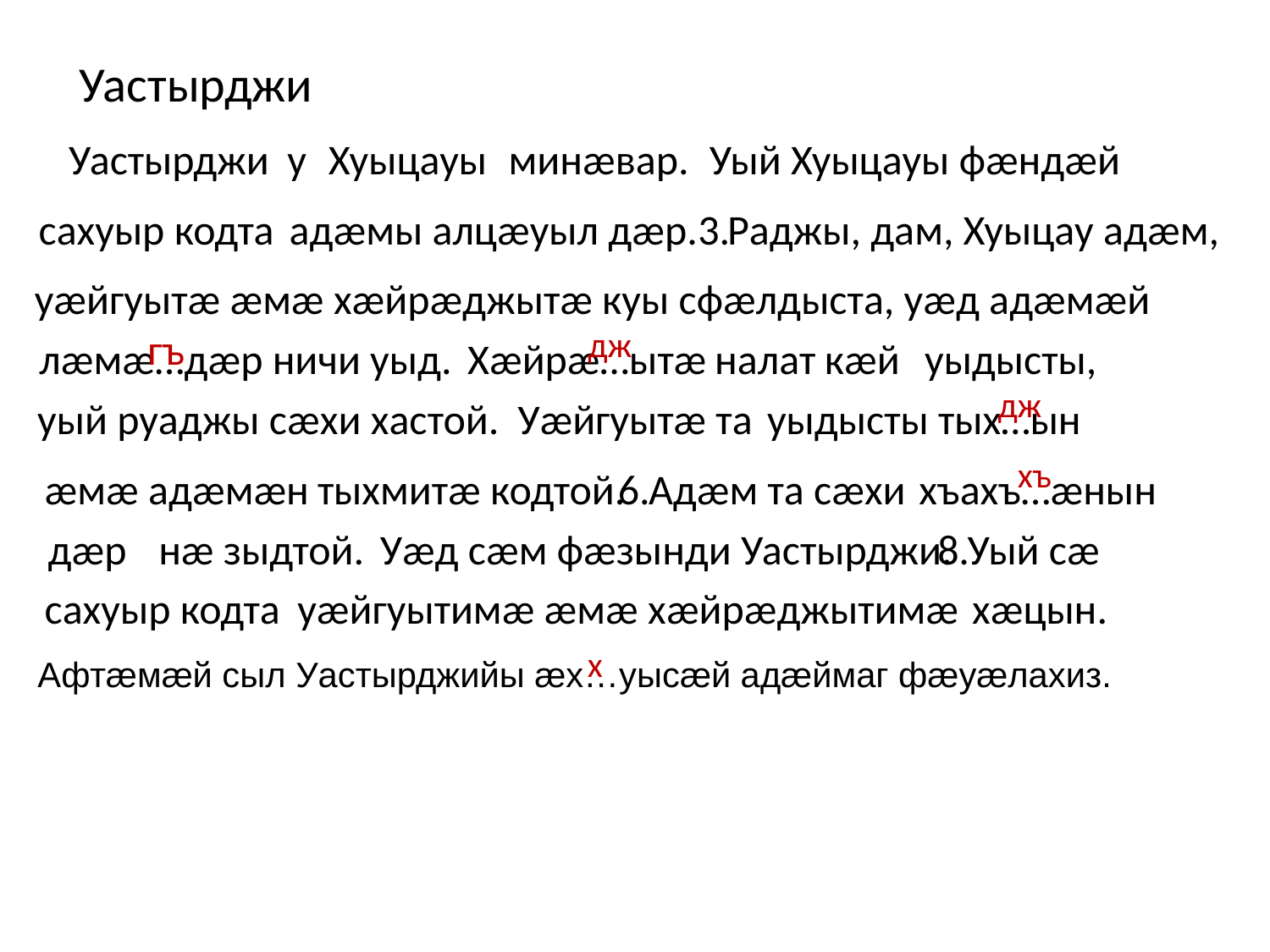

Уастырджи
Уастырджи
у
Хуыцауы
минæвар.
Уый Хуыцауы фæндæй
сахуыр кодта
адæмы алцæуыл дæр.
3.
Раджы, дам, Хуыцау адæм,
 уæйгуытæ æмæ хæйрæджытæ куы сфæлдыста, уæд адæмæй
гъ
дж
лæмæ…дæр ничи уыд.
Хæйрæ…ытæ
 налат
 кæй
 уыдысты,
дж
уый руаджы сæхи хастой.
Уæйгуытæ та
 уыдысты тых…ын
хъ
 æмæ адæмæн
тыхмитæ кодтой.
6.
Адæм та сæхи
хъахъ…æнын
дæр
нæ зыдтой.
Уæд сæм фæзынди Уастырджи.
8.
Уый сæ
 сахуыр кодта
уæйгуытимæ æмæ хæйрæджытимæ
 хæцын.
х
Афтæмæй сыл Уастырджийы æх…уысæй адæймаг фæуæлахиз.